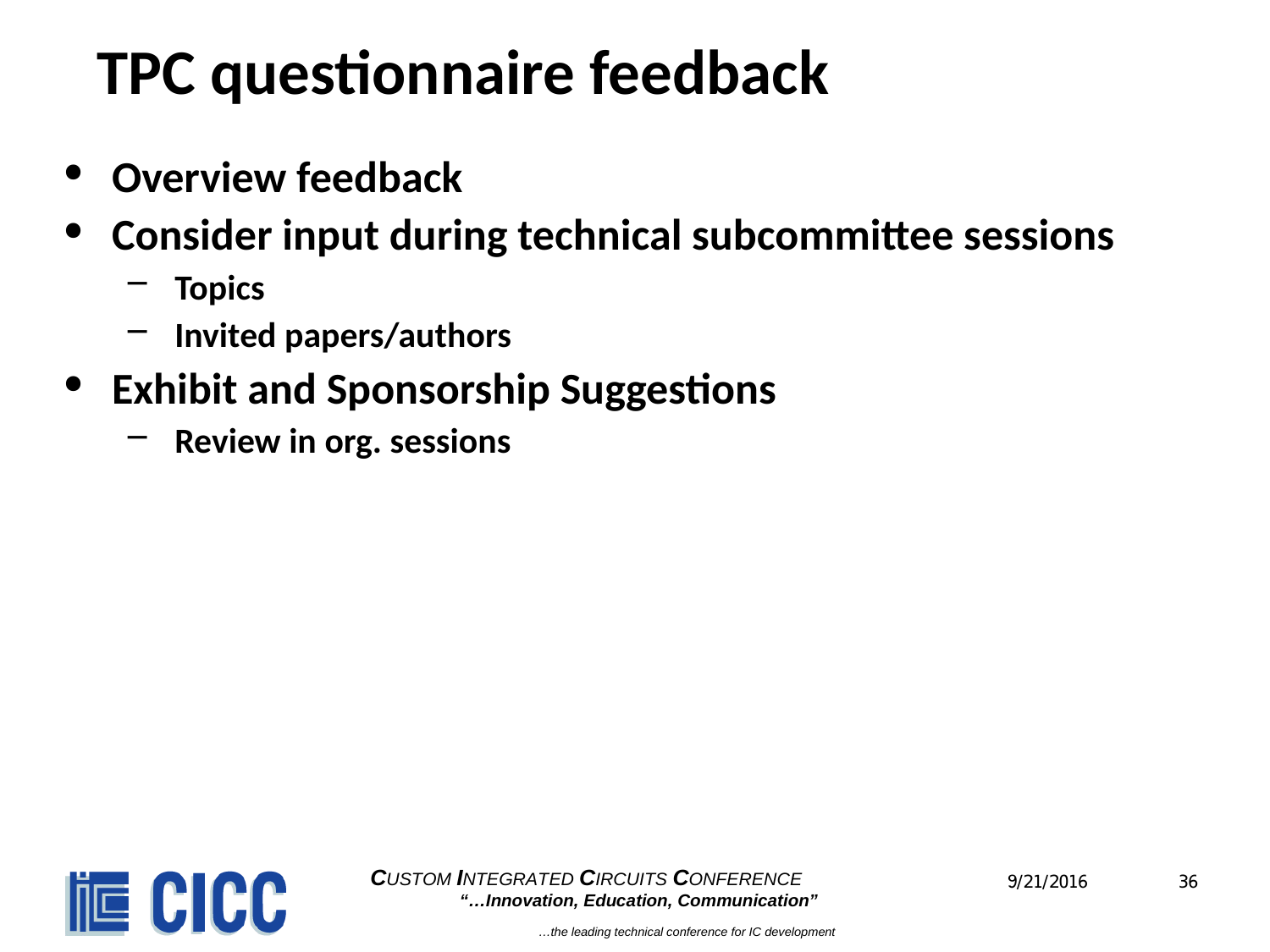

# TPC questionnaire feedback
Overview feedback
Consider input during technical subcommittee sessions
Topics
Invited papers/authors
Exhibit and Sponsorship Suggestions
Review in org. sessions